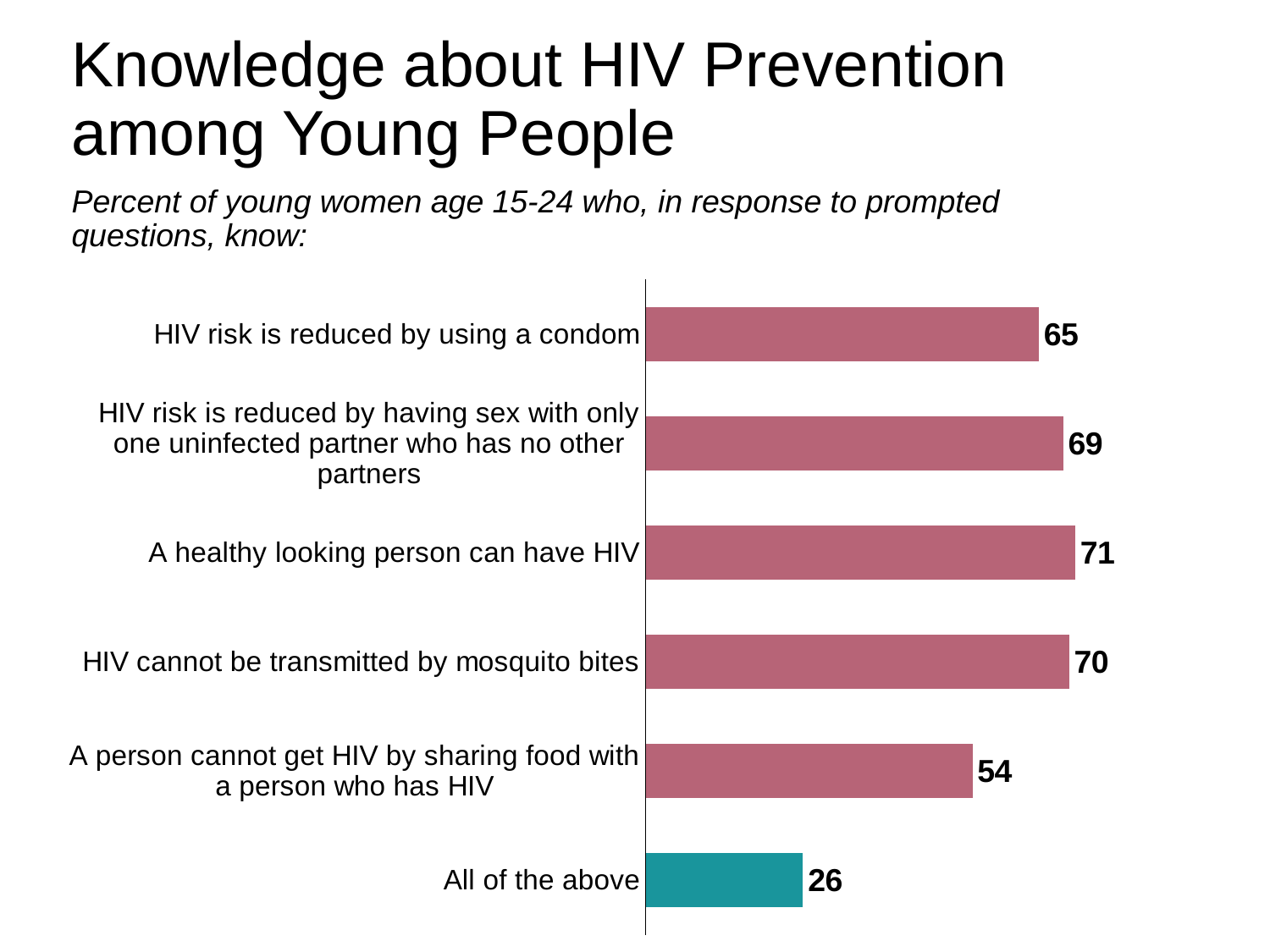

# Knowledge about HIV Prevention among Young People
Percent of young women age 15-24 who, in response to prompted questions, know:

### Chart

| Category | Column3 |
|---|---|
| All of the above | 26.0 |
| A person cannot get HIV by sharing food with a person who has HIV | 54.0 |
| HIV cannot be transmitted by mosquito bites | 70.0 |
| A healthy looking person can have HIV | 71.0 |
| HIV risk is reduced by having sex with only one uninfected partner who has no other partners | 69.0 |
| HIV risk is reduced by using a condom | 65.0 |